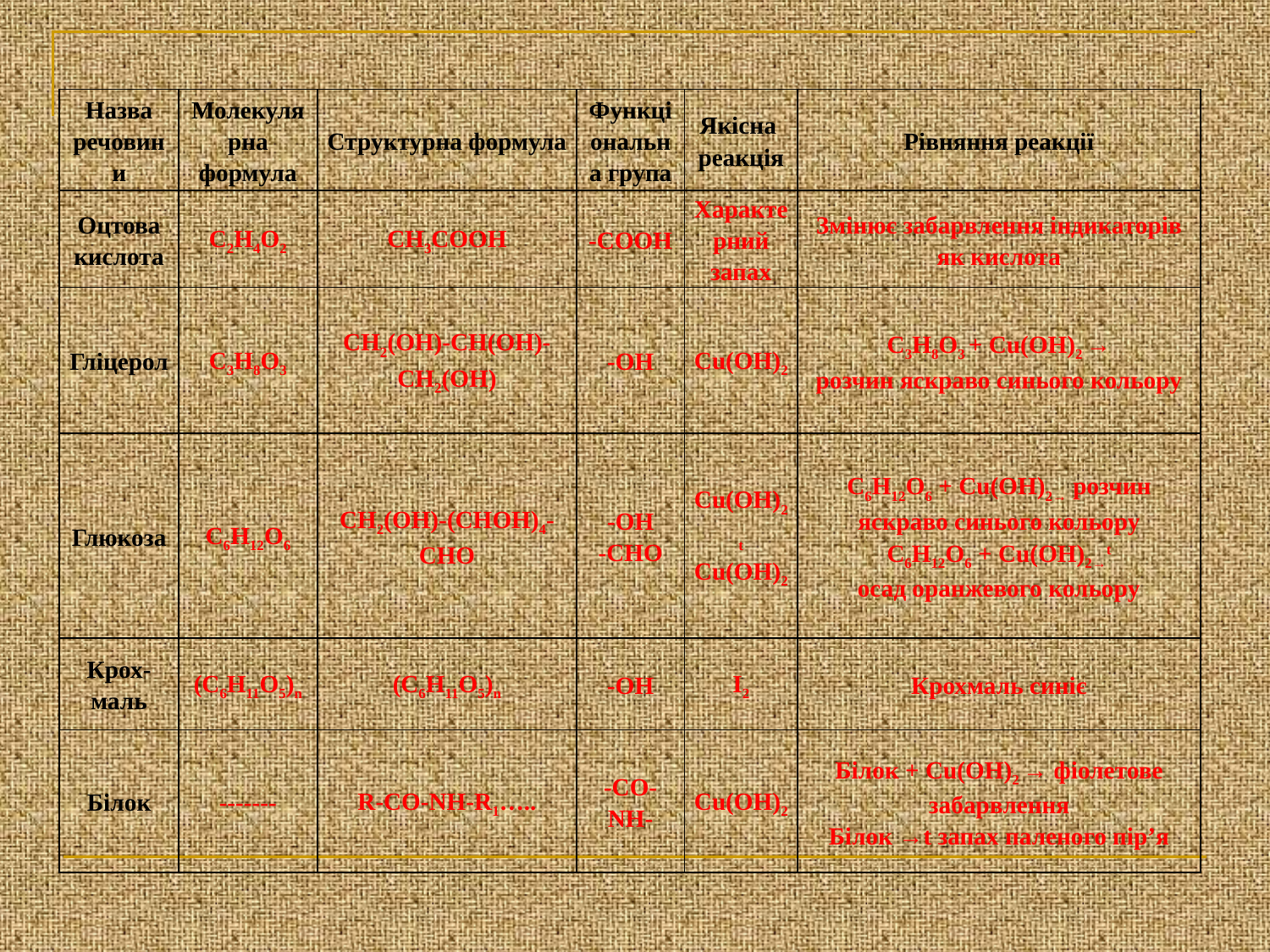

| Назва речовини | Молекулярна формула | Структурна формула | Функціональна група | Якісна реакція | Рівняння реакції |
| --- | --- | --- | --- | --- | --- |
| Оцтова кислота | С2Н4О2 | СН3СООН | -СООН | Характерний запах | Змінює забарвлення індикаторів як кислота |
| Гліцерол | С3Н8О3 | СН2(ОН)-СН(ОН)- СН2(ОН) | -ОН | Cu(OH)2 | С3Н8О3 + Cu(OH)2 → розчин яскраво синього кольору |
| Глюкоза | С6Н12О6 | СН2(ОН)-(СНОН)4-СНО | -ОН -СНО | Cu(OH)2 t Cu(OH)2 | C6Н12О6 + Cu(OH)2→ розчин яскраво синього кольору C6Н12О6 + Cu(OH)2→t осад оранжевого кольору |
| Крох-маль | (С6Н11О5)n | (С6Н11О5)n | -ОН | І2 | Крохмаль синіє |
| Білок | ------- | R-CO-NH-R1….. | -CO-NH- | Cu(OH)2 | Білок + Cu(OH)2 → фіолетове забарвлення Білок →t запах паленого пір’я |